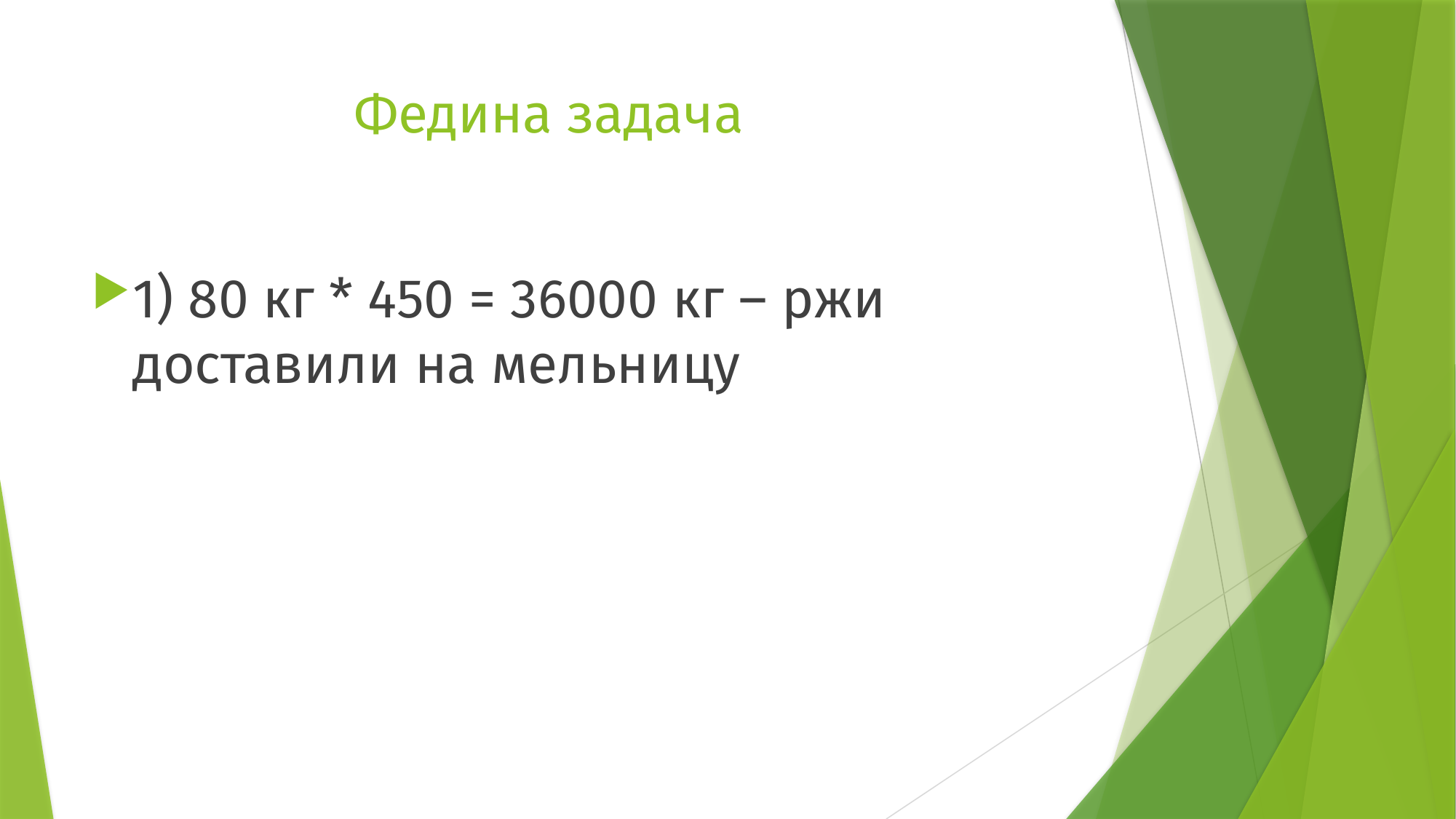

# Федина задача
1) 80 кг * 450 = 36000 кг – ржи доставили на мельницу